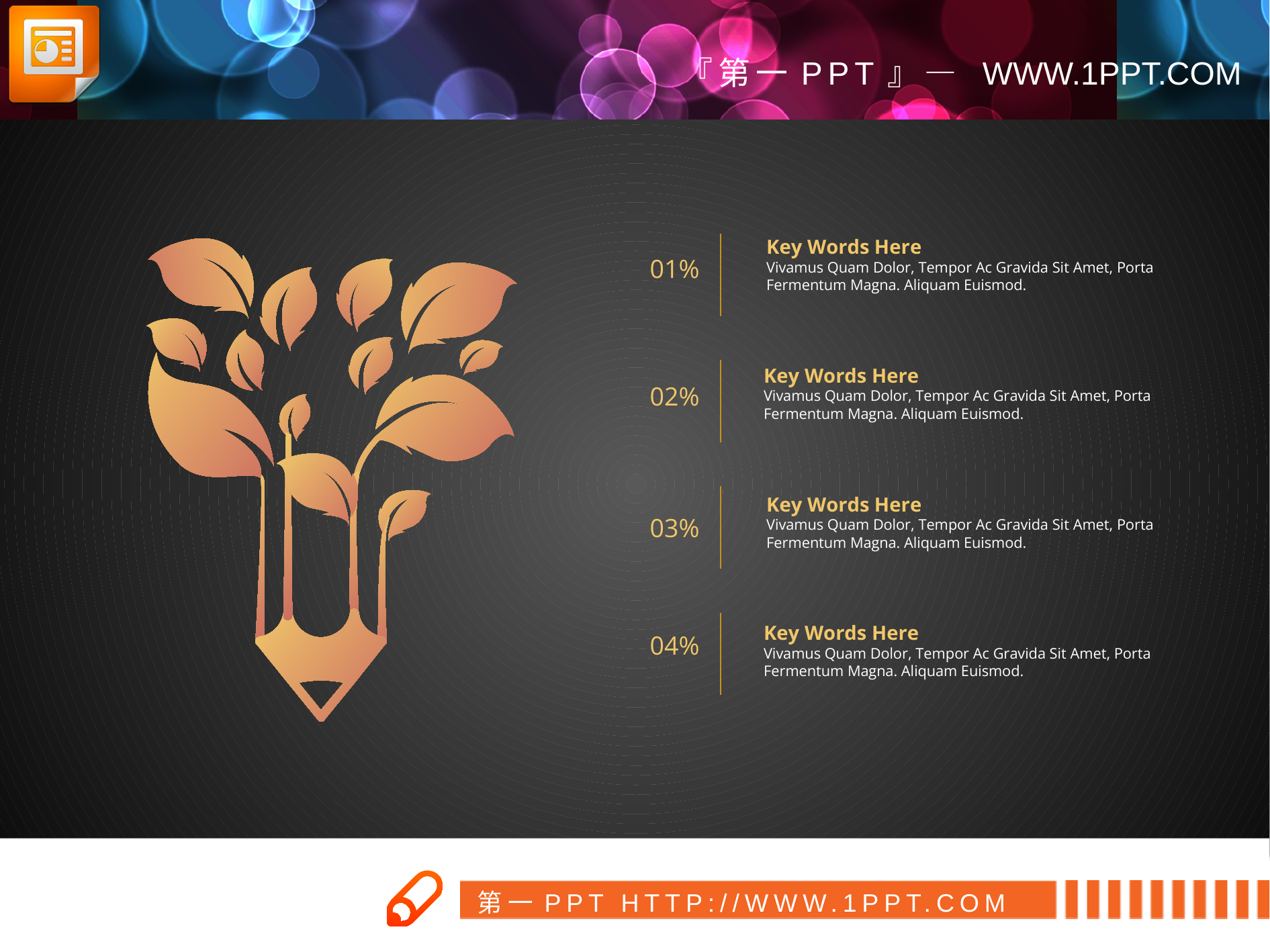

Key Words Here
Vivamus Quam Dolor, Tempor Ac Gravida Sit Amet, Porta Fermentum Magna. Aliquam Euismod.

01%

Key Words Here
Vivamus Quam Dolor, Tempor Ac Gravida Sit Amet, Porta Fermentum Magna. Aliquam Euismod.
02%

Key Words Here
Vivamus Quam Dolor, Tempor Ac Gravida Sit Amet, Porta Fermentum Magna. Aliquam Euismod.
03%

Key Words Here
Vivamus Quam Dolor, Tempor Ac Gravida Sit Amet, Porta Fermentum Magna. Aliquam Euismod.
04%